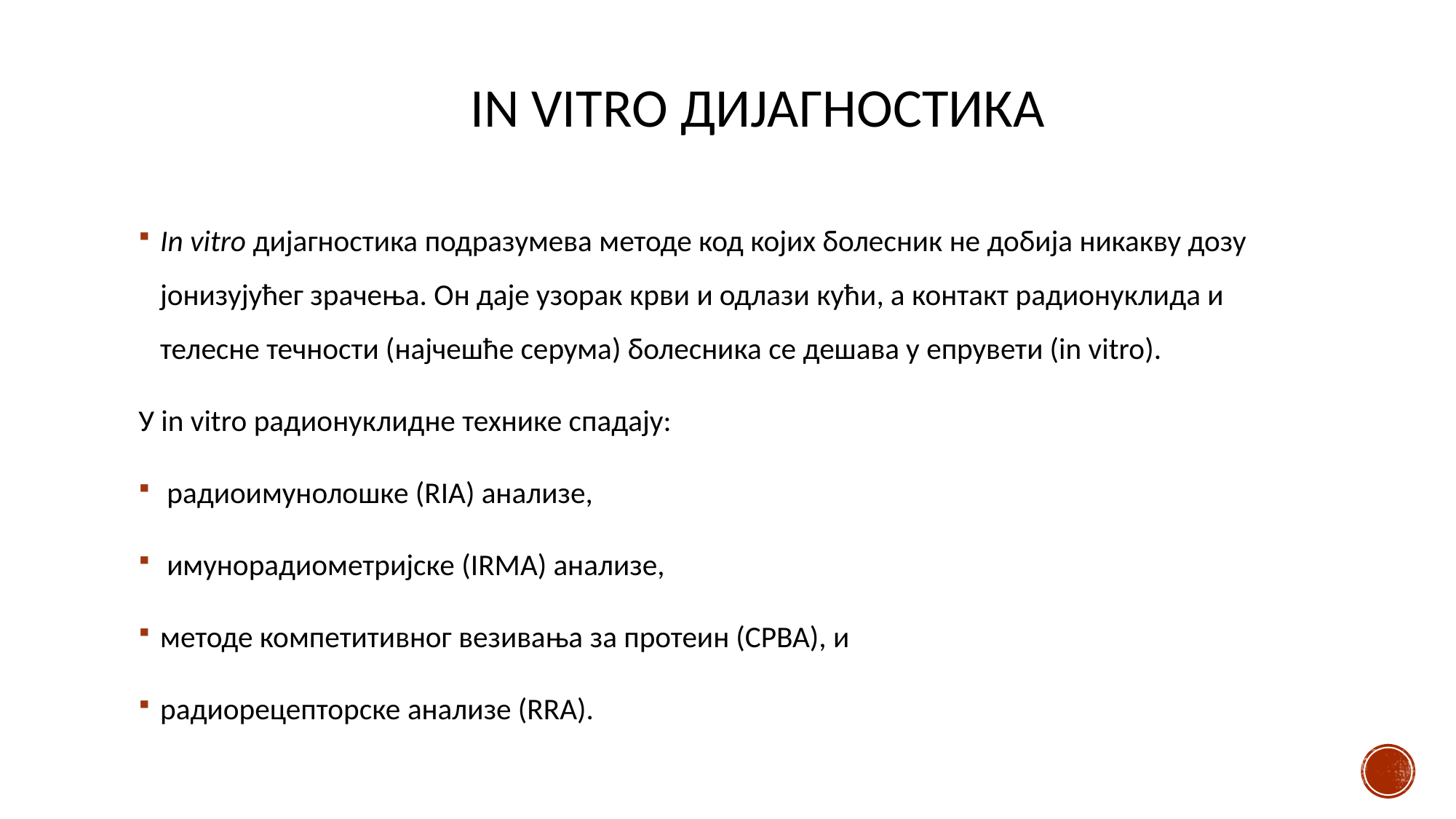

# In vitro дијагностика
In vitro дијагностика подразумева методе код којих болесник не добија никакву дозу јонизујућег зрачења. Он даје узорак крви и одлази кући, а контакт радионуклида и телесне течности (најчешће серума) болесника се дешава у епрувети (in vitro).
У in vitro радионуклидне технике спадају:
 радиоимунолошке (RIA) анализе,
 имунорадиометријске (IRMA) анализе,
методе компетитивног везивања за протеин (CPBA), и
радиорецепторске анализе (RRA).